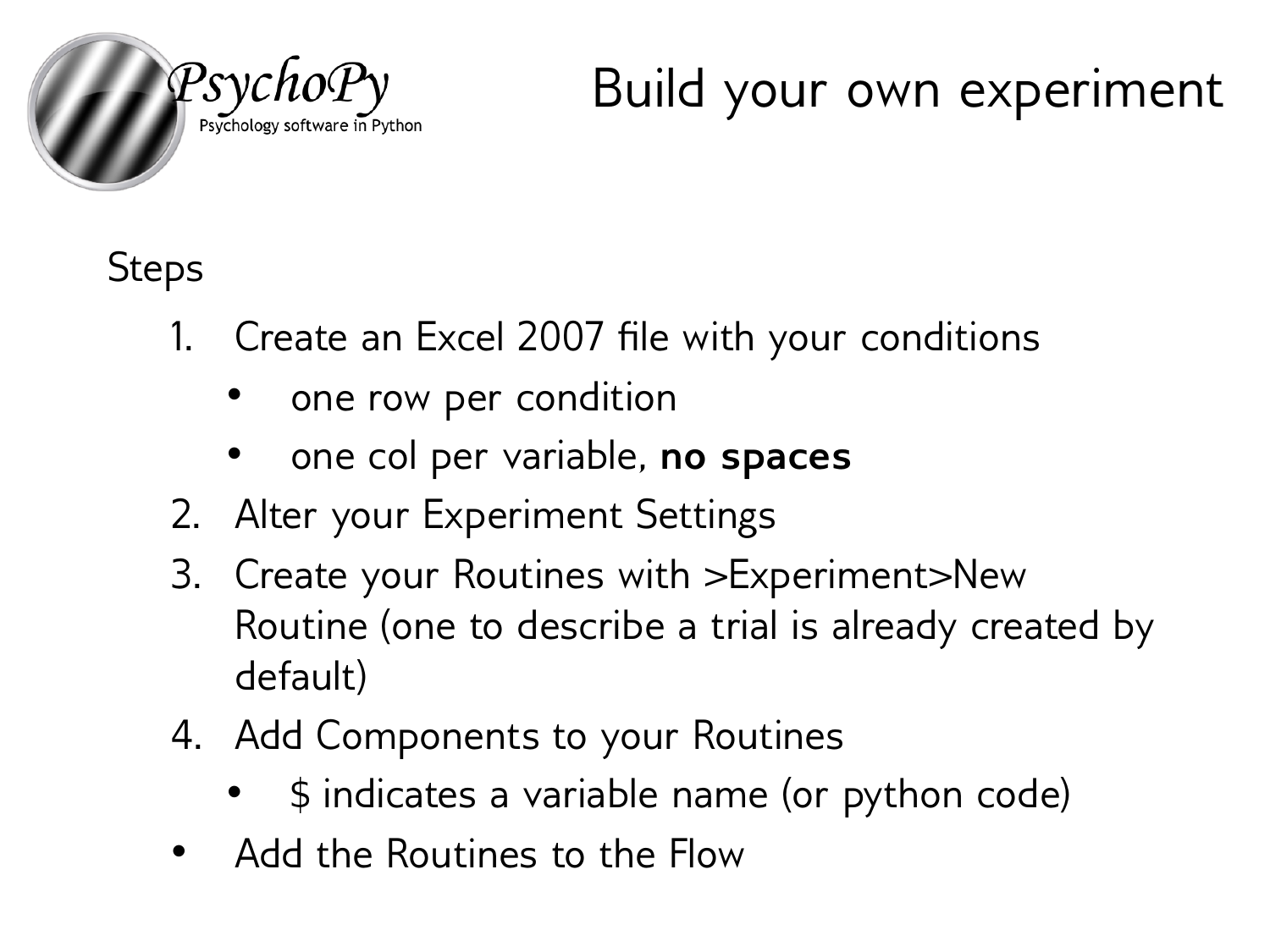

# Build your own experiment
Steps
Create an Excel 2007 file with your conditions
one row per condition
one col per variable, no spaces
Alter your Experiment Settings
Create your Routines with >Experiment>New Routine (one to describe a trial is already created by default)
Add Components to your Routines
$ indicates a variable name (or python code)
Add the Routines to the Flow